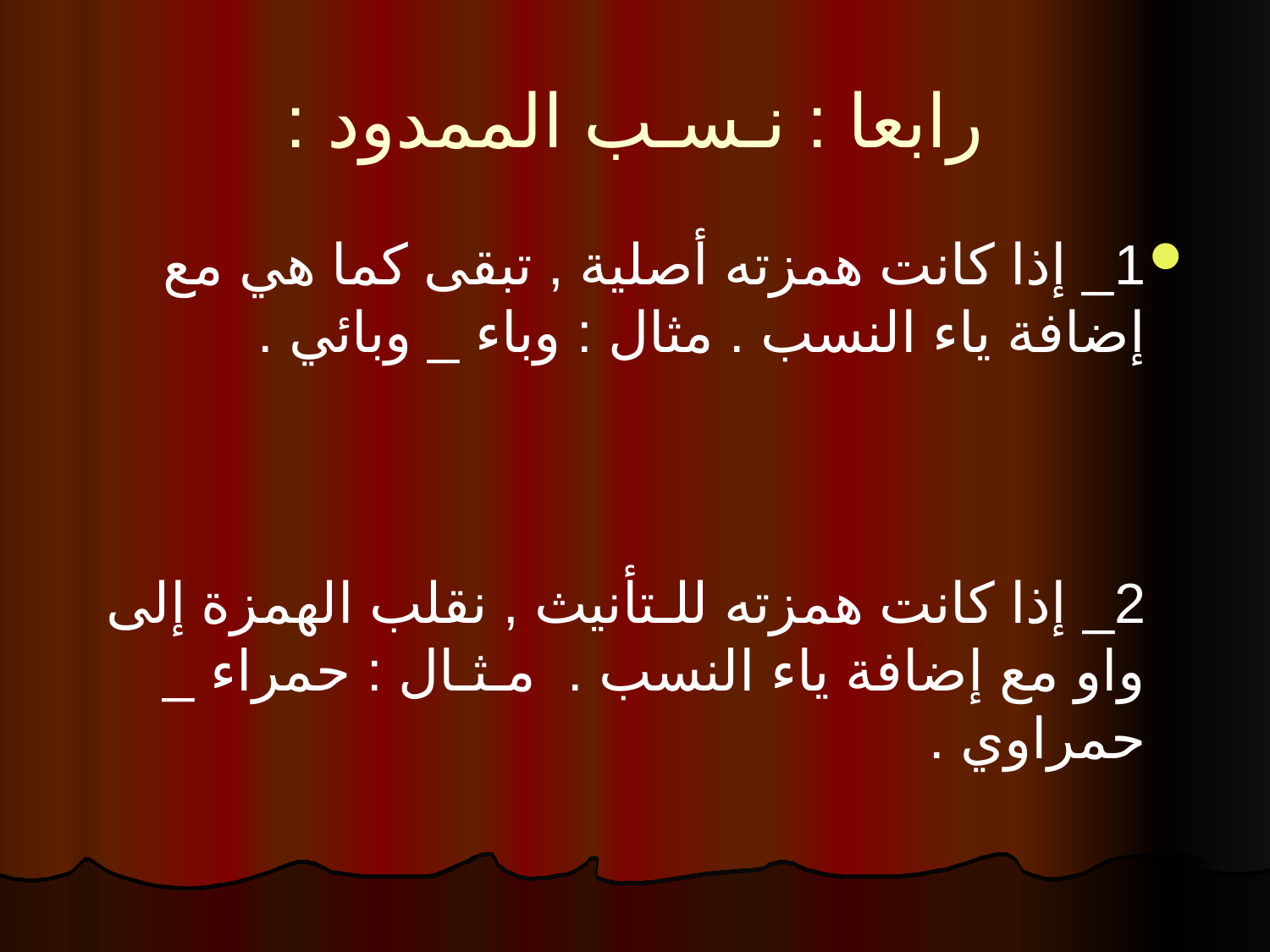

# رابعا : نـسـب الممدود :
1_ إذا كانت همزته أصلية , تبقى كما هي مع إضافة ياء النسب . مثال : وباء _ وبائي .
2_ إذا كانت همزته للـتأنيث , نقلب الهمزة إلى واو مع إضافة ياء النسب .  مـثـال : حمراء _ حمراوي .